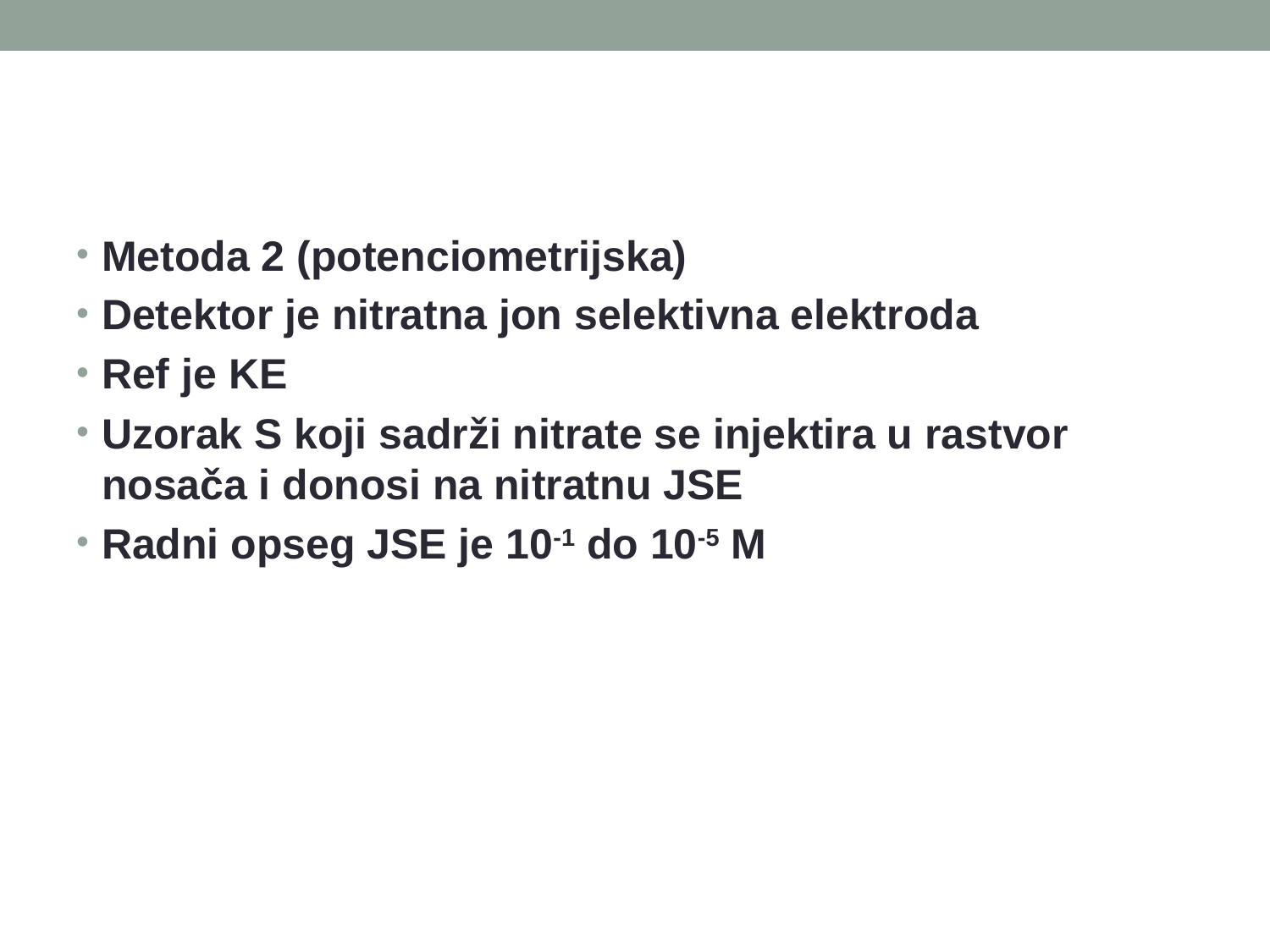

Metoda 2 (potenciometrijska)
Detektor je nitratna jon selektivna elektroda
Ref je KE
Uzorak S koji sadrži nitrate se injektira u rastvor nosača i donosi na nitratnu JSE
Radni opseg JSE je 10-1 do 10-5 M